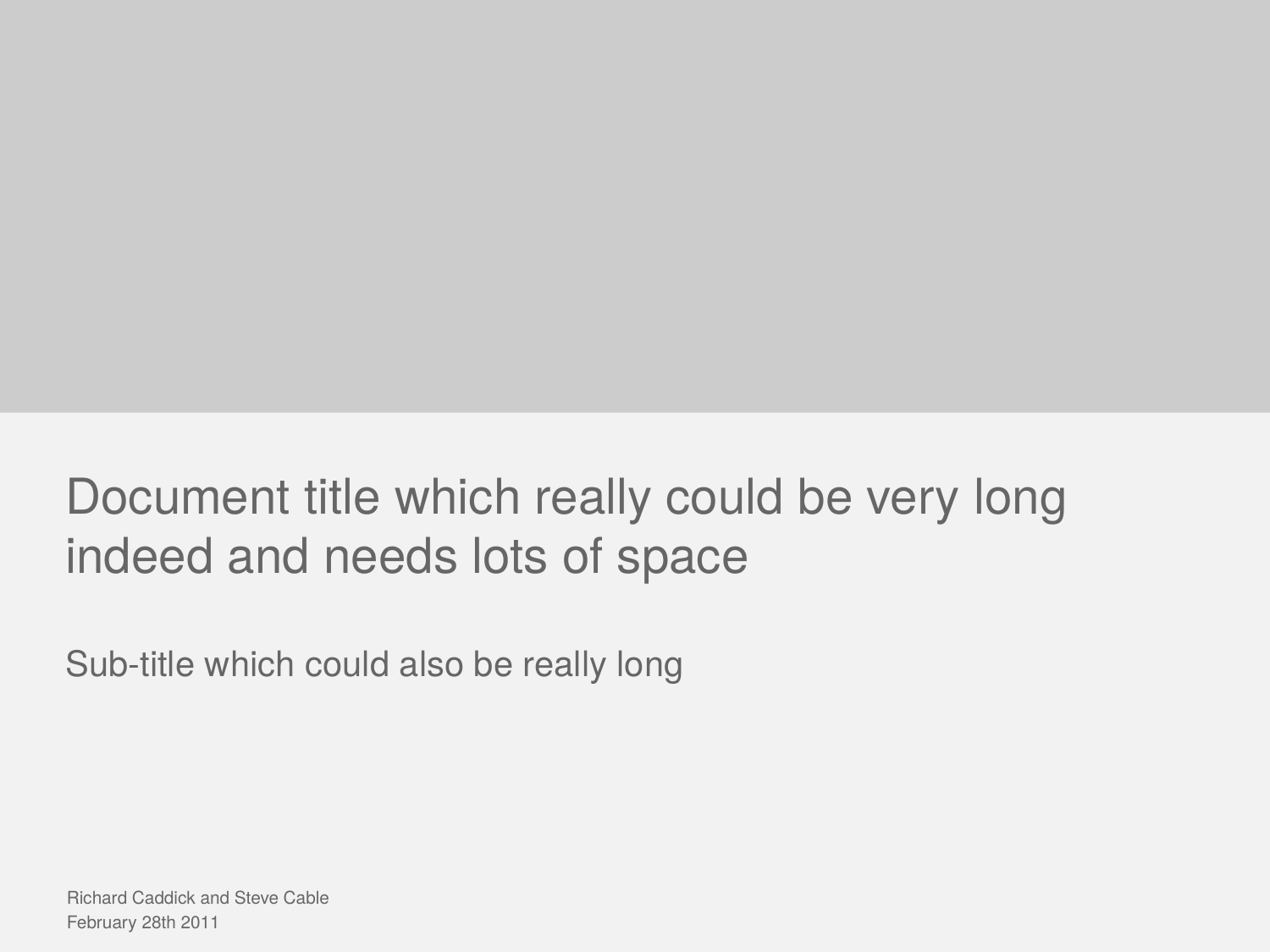

# Document title which really could be very long indeed and needs lots of space
Sub-title which could also be really long